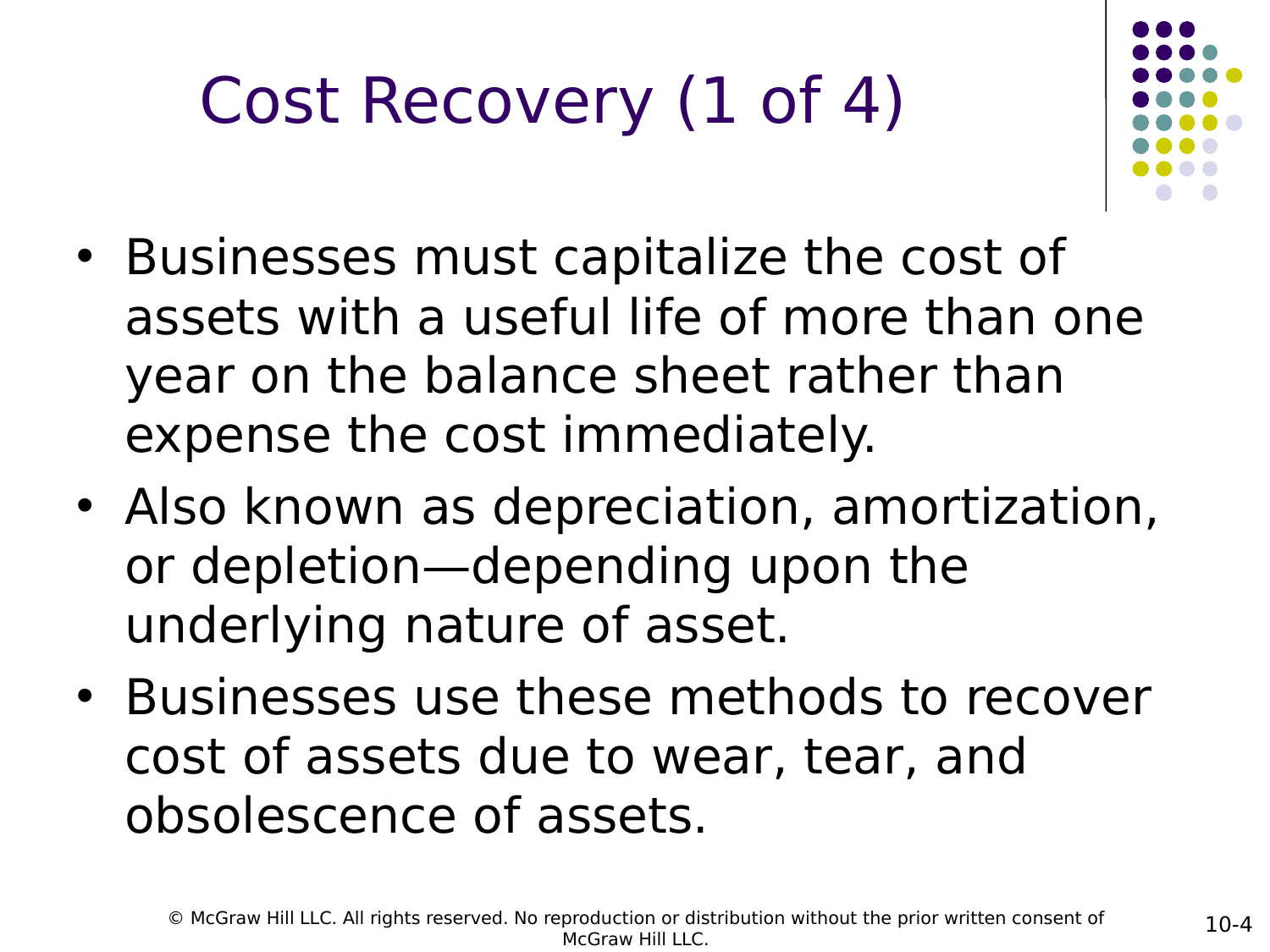

# Cost Recovery (1 of 4)
Businesses must capitalize the cost of assets with a useful life of more than one year on the balance sheet rather than expense the cost immediately.
Also known as depreciation, amortization, or depletion—depending upon the underlying nature of asset.
Businesses use these methods to recover cost of assets due to wear, tear, and obsolescence of assets.
10-4